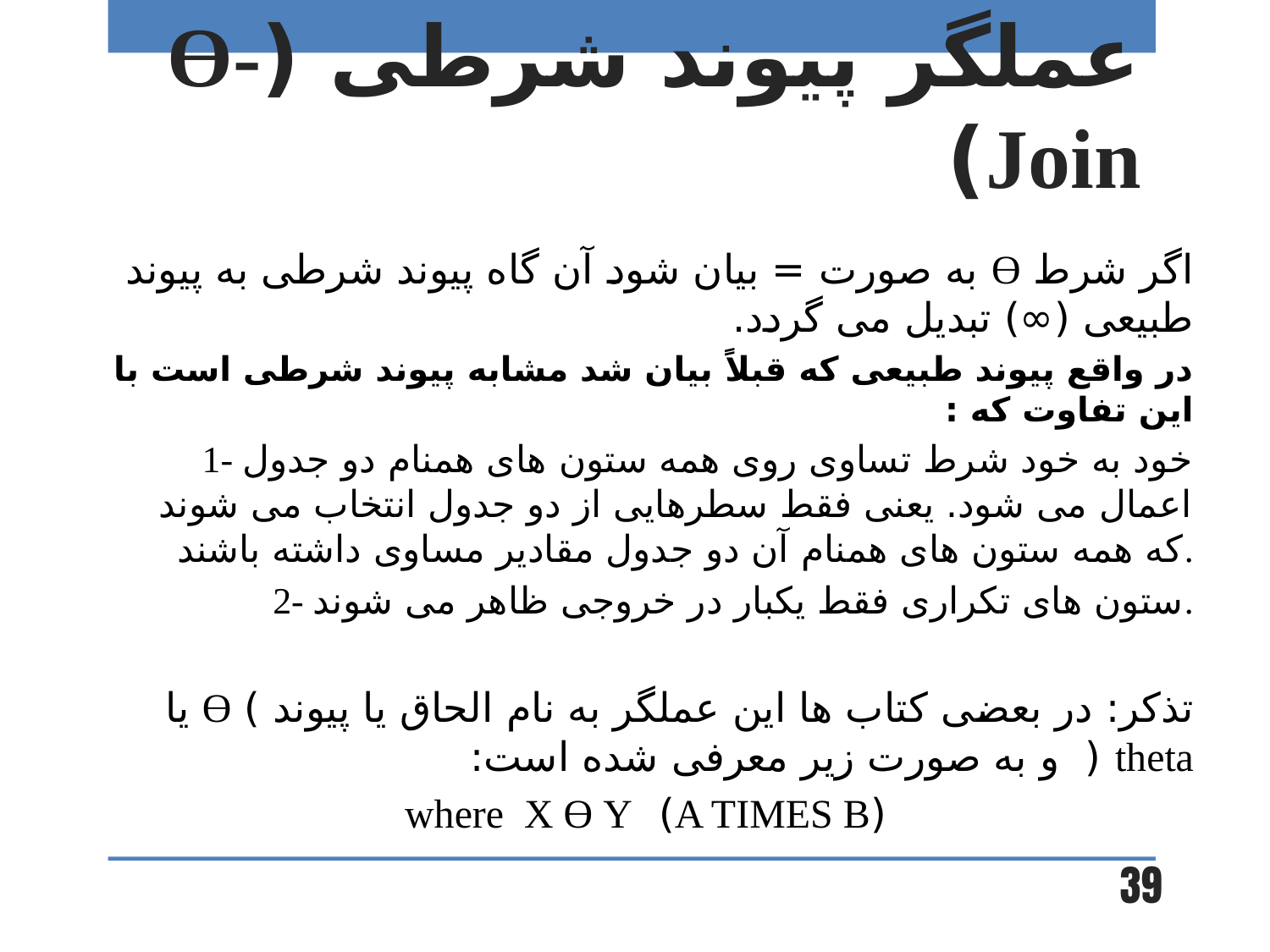

# عملگر پیوند شرطی (Ө-Join)
اگر شرط Ө به صورت = بیان شود آن گاه پیوند شرطی به پیوند طبیعی (∞) تبدیل می گردد.
در واقع پیوند طبیعی که قبلاً بیان شد مشابه پیوند شرطی است با این تفاوت که :
 1- خود به خود شرط تساوی روی همه ستون های همنام دو جدول اعمال می شود. یعنی فقط سطرهایی از دو جدول انتخاب می شوند که همه ستون های همنام آن دو جدول مقادیر مساوی داشته باشند.
 2- ستون های تکراری فقط یکبار در خروجی ظاهر می شوند.

تذکر: در بعضی کتاب ها این عملگر به نام الحاق یا پیوند ) Ө یا theta (  و به صورت زیر معرفی شده است:
(A TIMES B)  where  X Ө Y
39